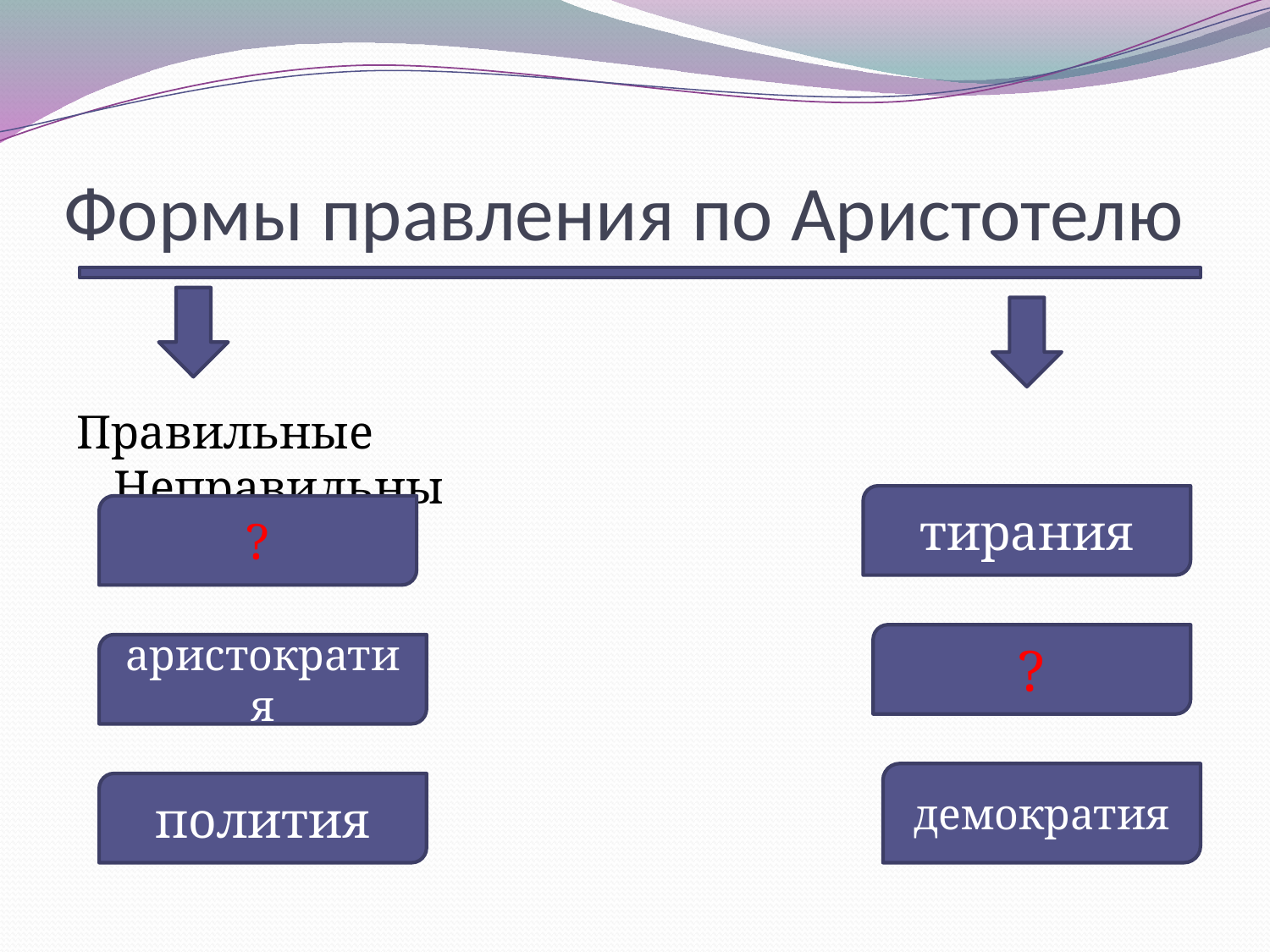

# Формы правления по Аристотелю

Правильные                                               Неправильны

тирания
?
?
аристократия
демократия
полития